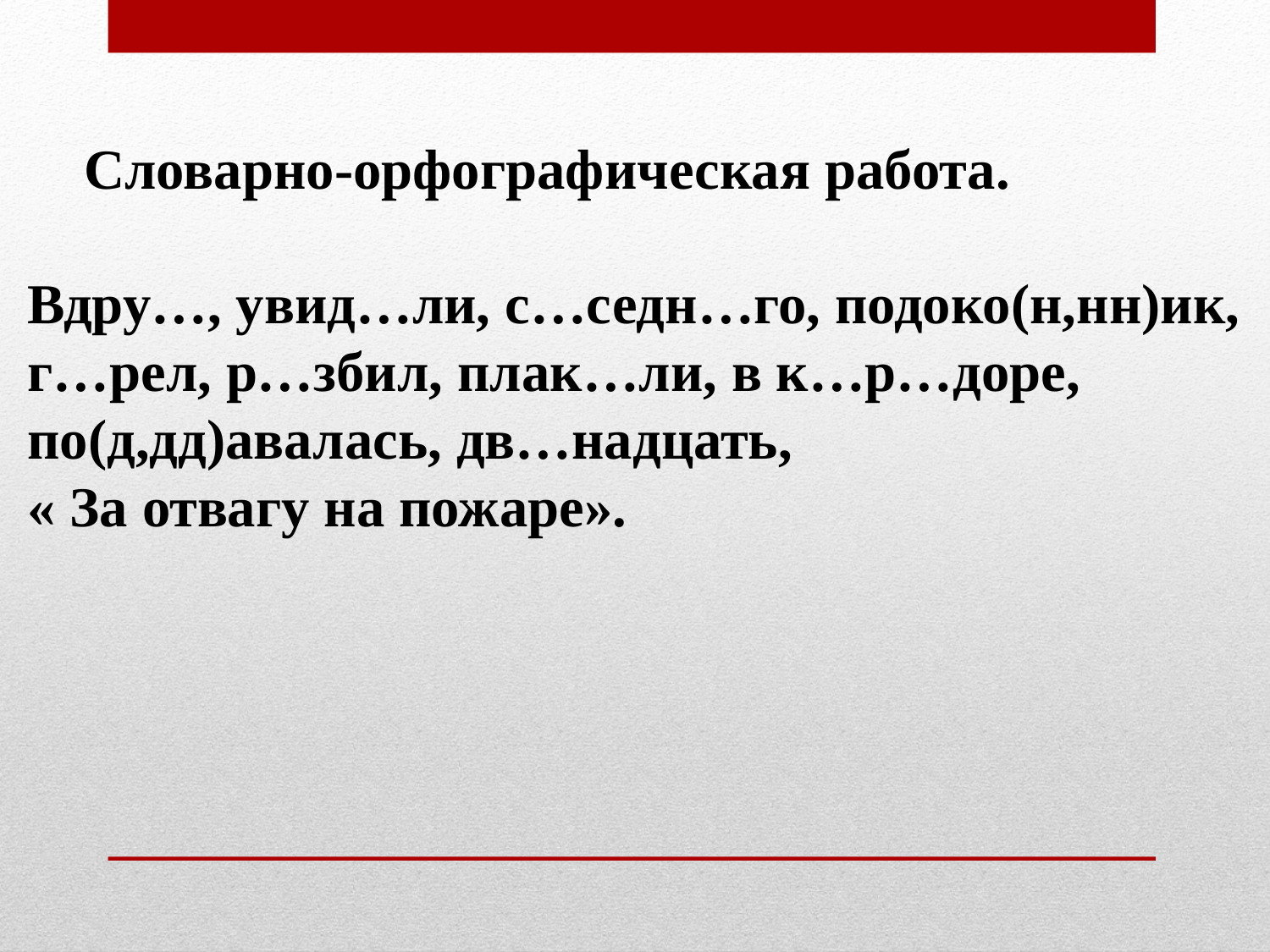

Словарно-орфографическая работа.

Вдру…, увид…ли, с…седн…го, подоко(н,нн)ик,
г…рел, р…збил, плак…ли, в к…р…доре,
по(д,дд)авалась, дв…надцать,
« За отвагу на пожаре».